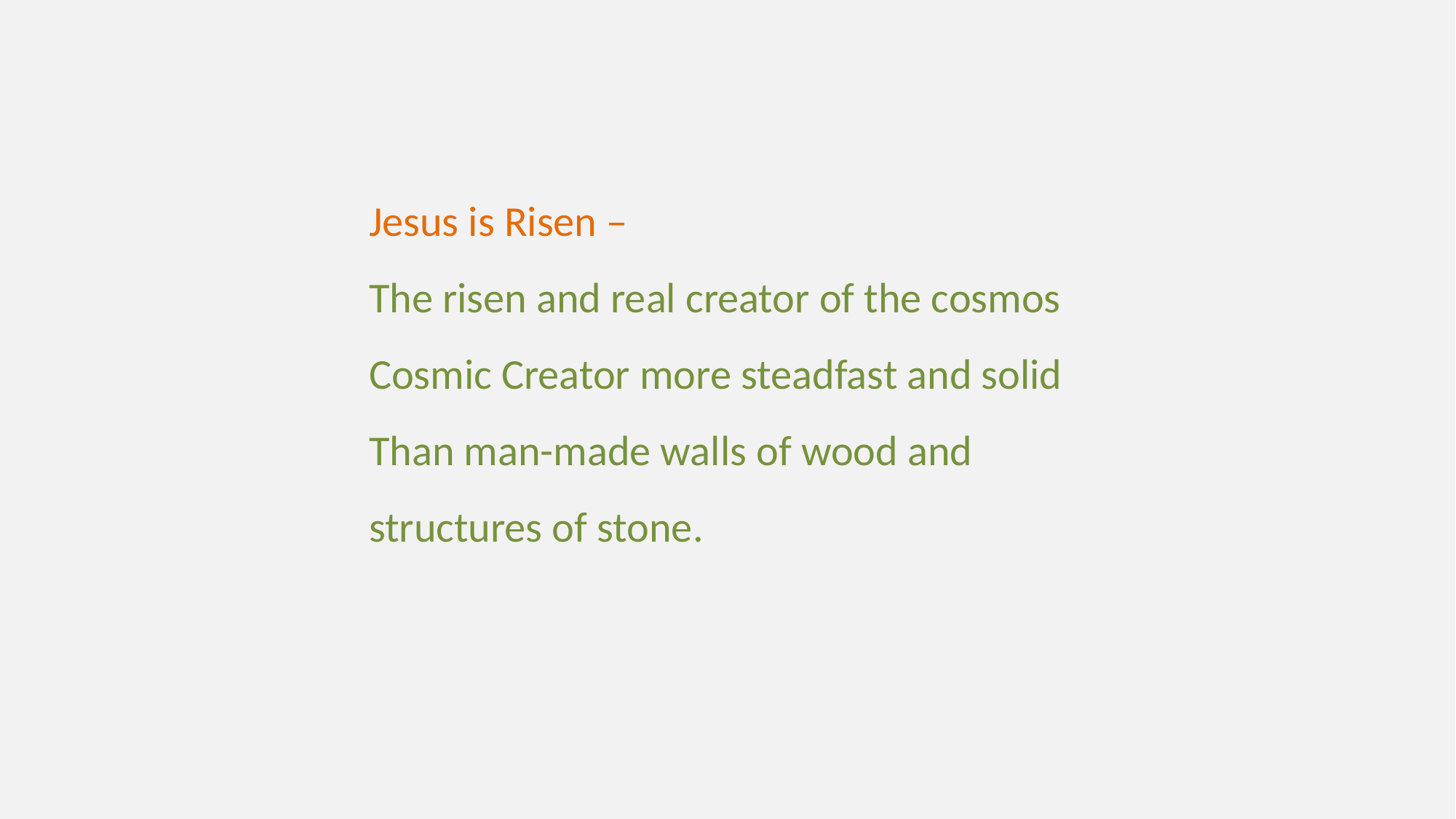

Jesus is Risen –
The risen and real creator of the cosmos
Cosmic Creator more steadfast and solid
Than man-made walls of wood and structures of stone.